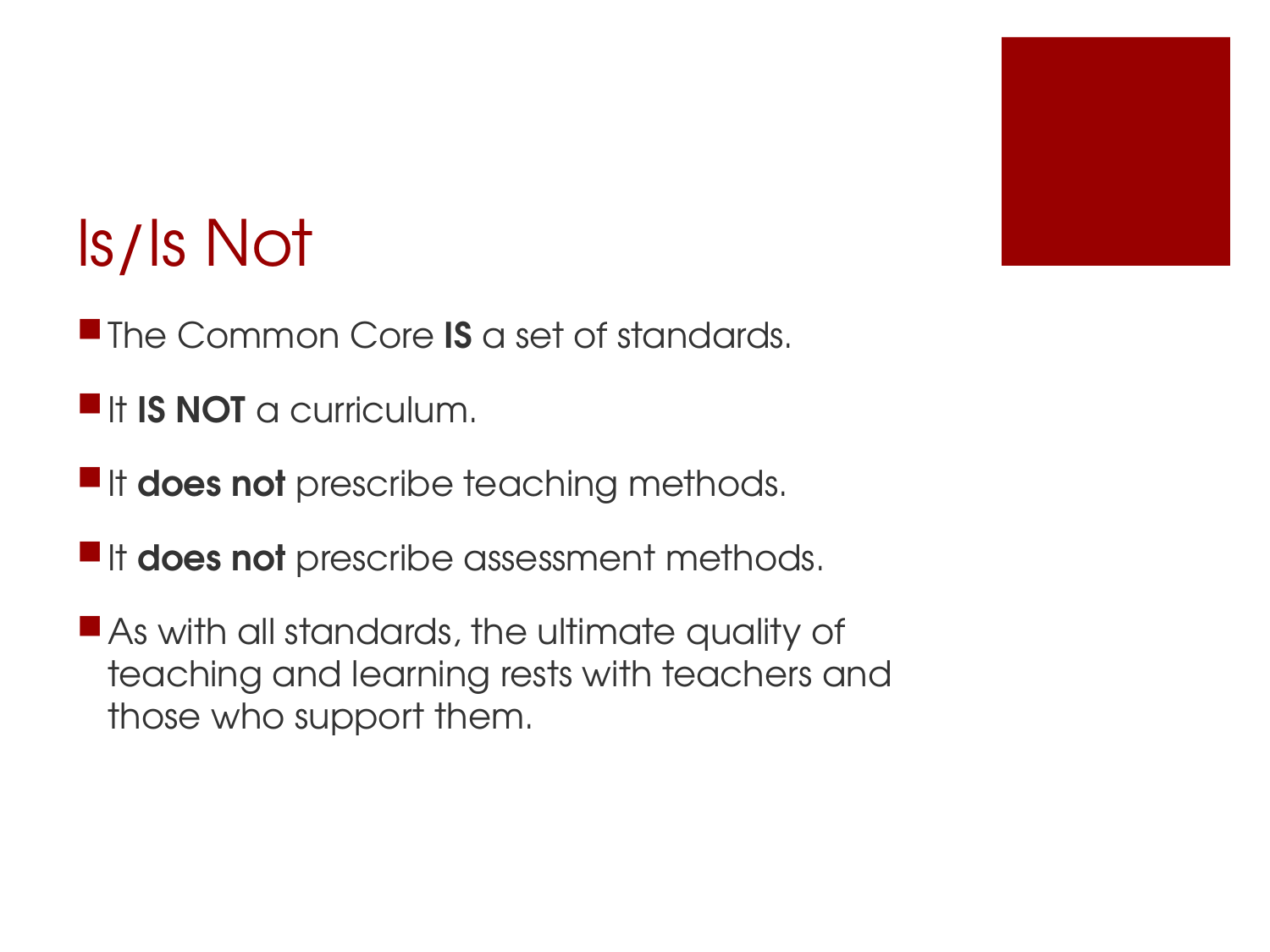

# Is/Is Not
The Common Core IS a set of standards.
It IS NOT a curriculum.
It does not prescribe teaching methods.
It does not prescribe assessment methods.
As with all standards, the ultimate quality of teaching and learning rests with teachers and those who support them.